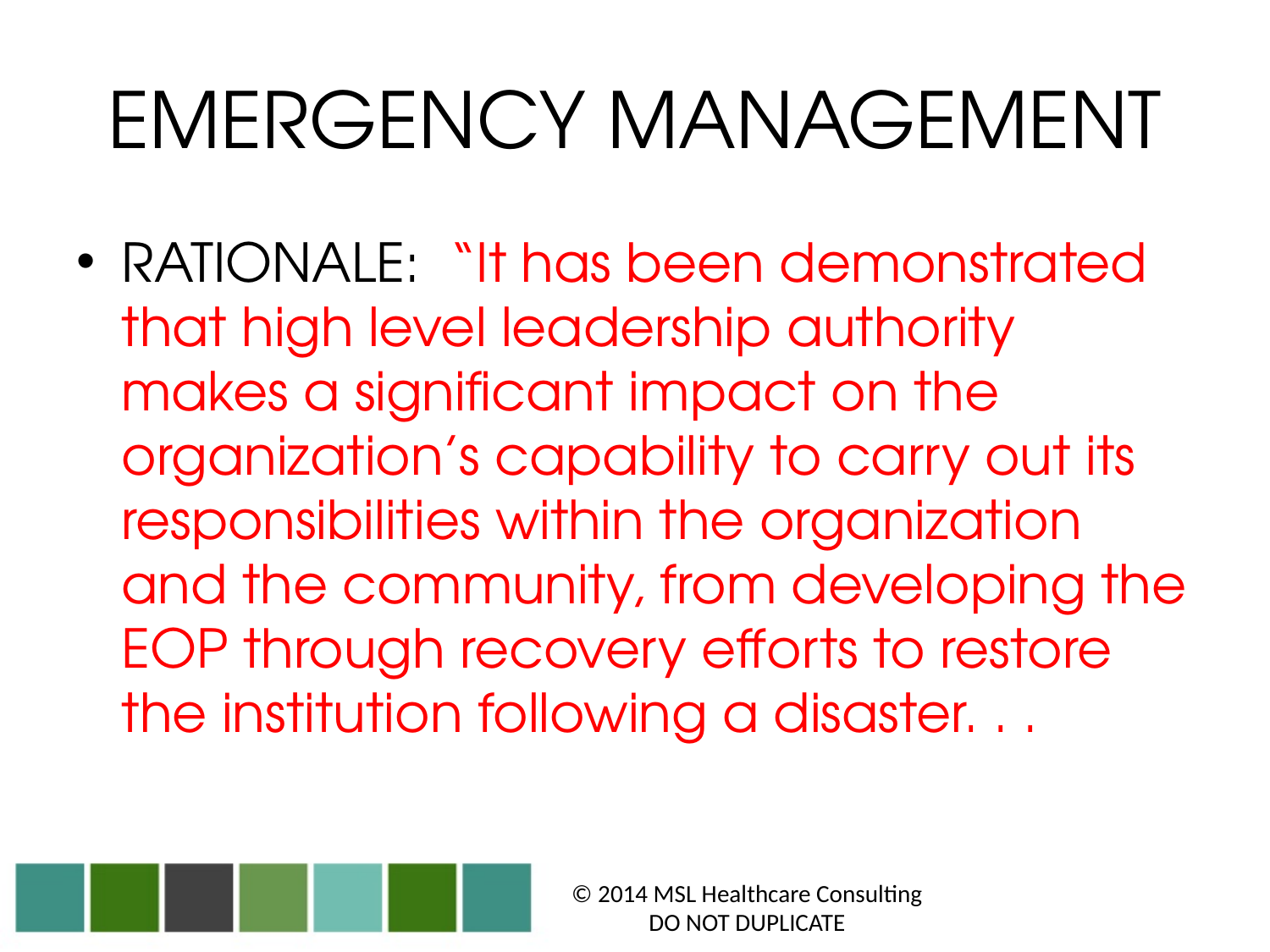

# EMERGENCY MANAGEMENT
RATIONALE:  “It has been demonstrated that high level leadership authority makes a significant impact on the organization’s capability to carry out its responsibilities within the organization and the community, from developing the EOP through recovery efforts to restore the institution following a disaster. . .
© 2014 MSL Healthcare Consulting
DO NOT DUPLICATE